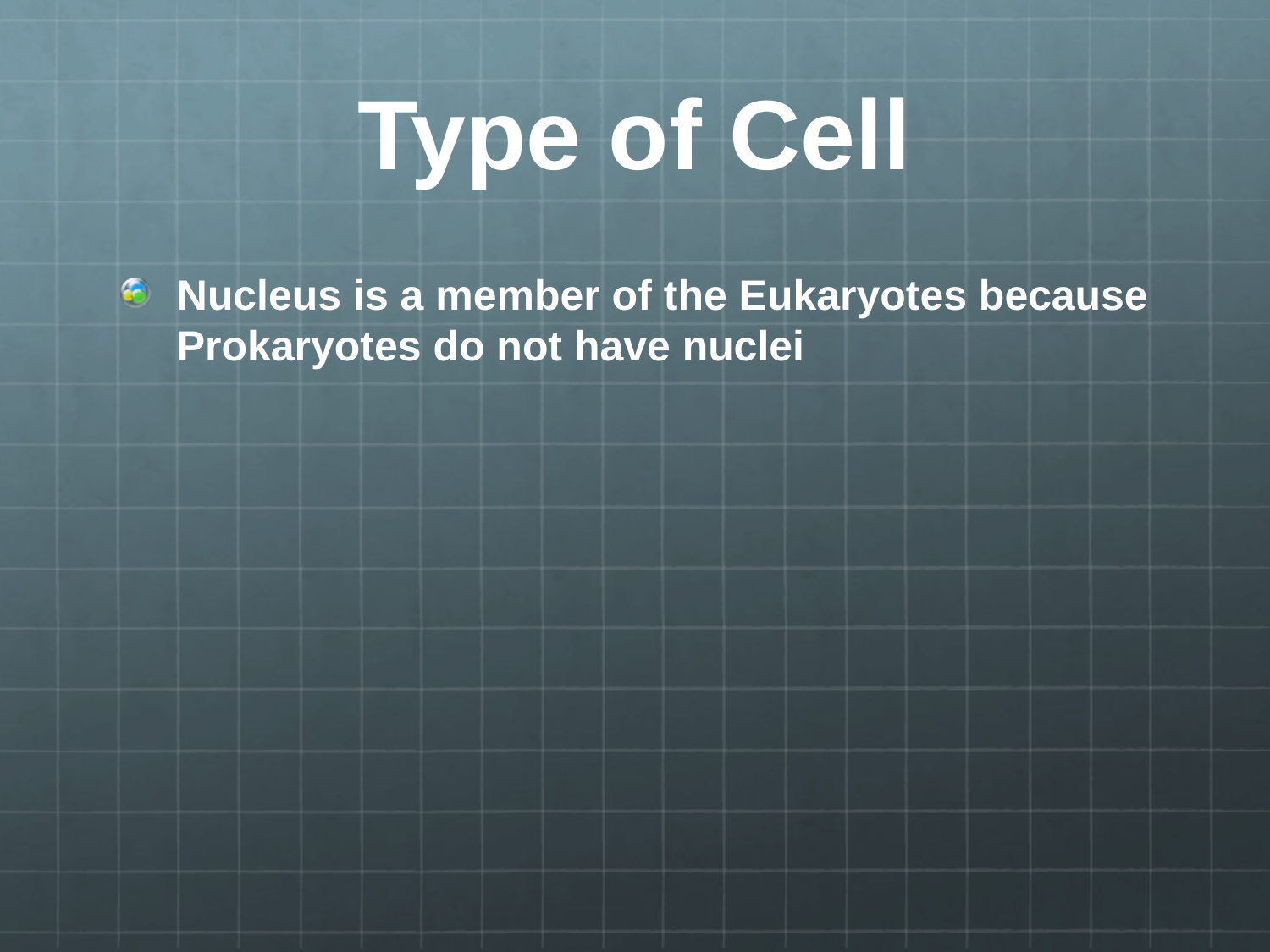

# Type of Cell
Nucleus is a member of the Eukaryotes because Prokaryotes do not have nuclei